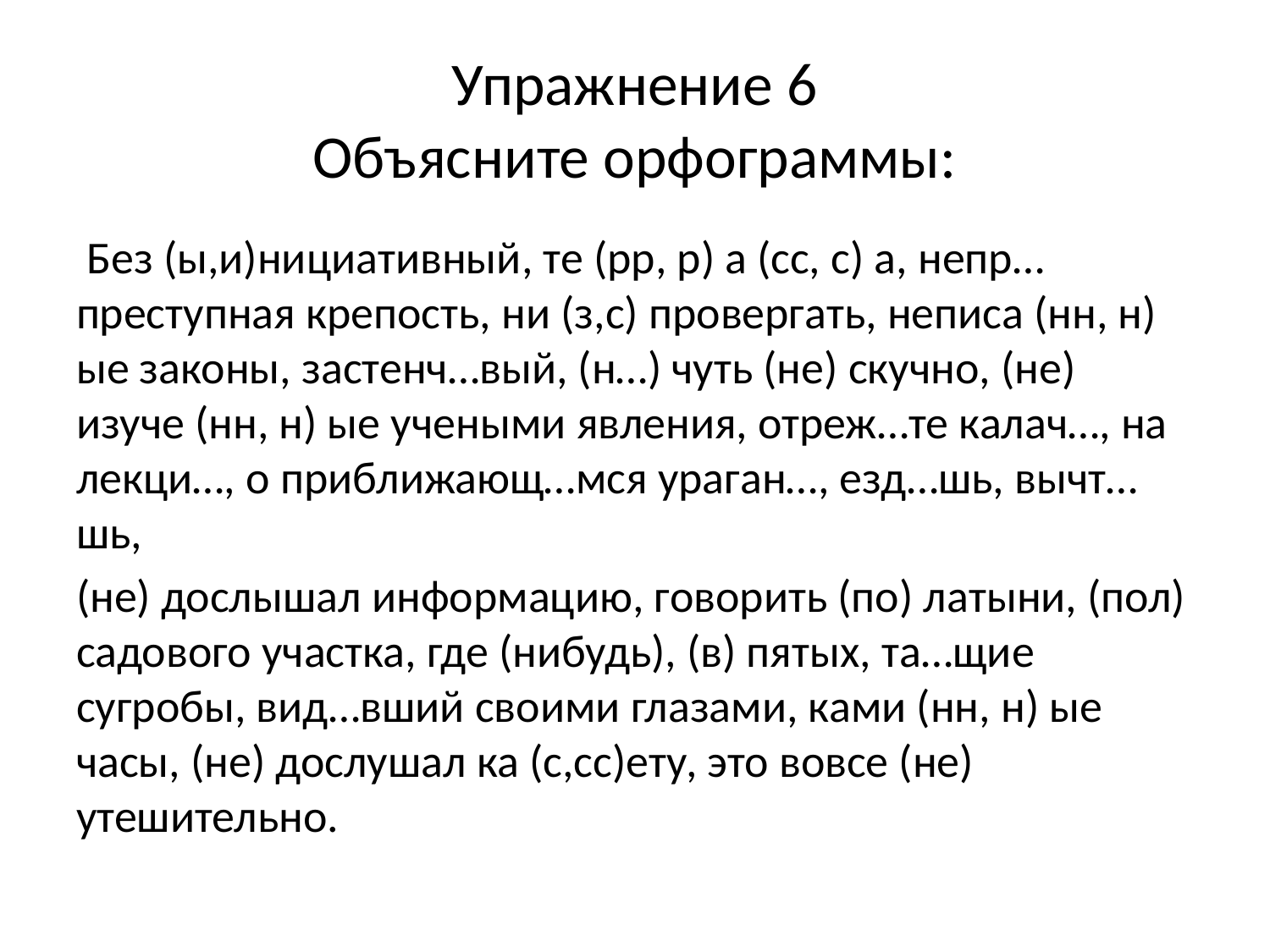

# Упражнение 6 Объясните орфограммы:
 Без (ы,и)нициативный, те (рр, р) а (сс, с) а, непр…преступная крепость, ни (з,с) провергать, неписа (нн, н) ые законы, застенч…вый, (н…) чуть (не) скучно, (не) изуче (нн, н) ые учеными явления, отреж…те калач…, на лекци…, о приближающ…мся ураган…, езд…шь, вычт…шь,
(не) дослышал информацию, говорить (по) латыни, (пол) садового участка, где (нибудь), (в) пятых, та…щие сугробы, вид…вший своими глазами, ками (нн, н) ые часы, (не) дослушал ка (с,сс)ету, это вовсе (не) утешительно.